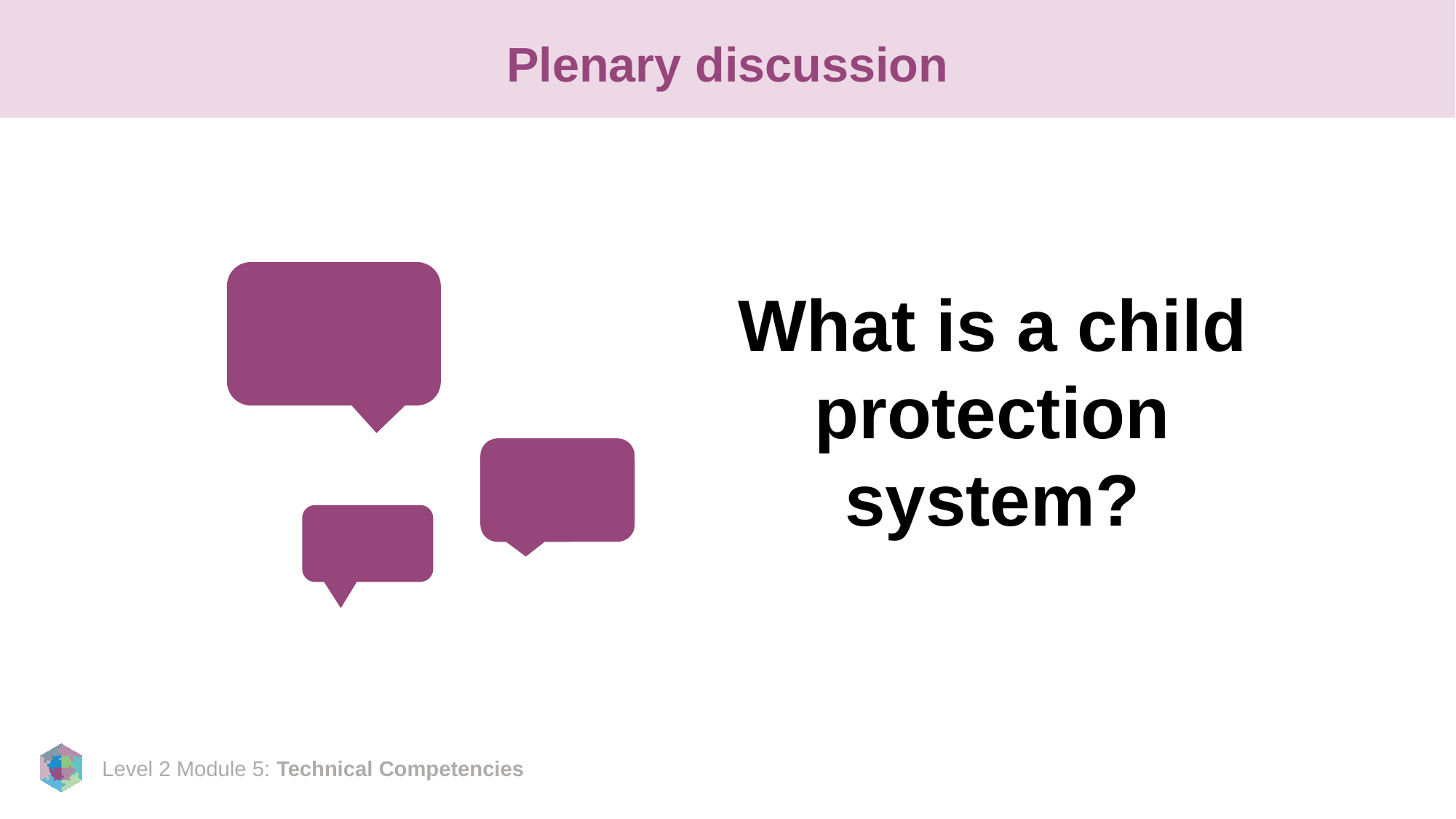

# Plenary discussion
What is a child protection system?